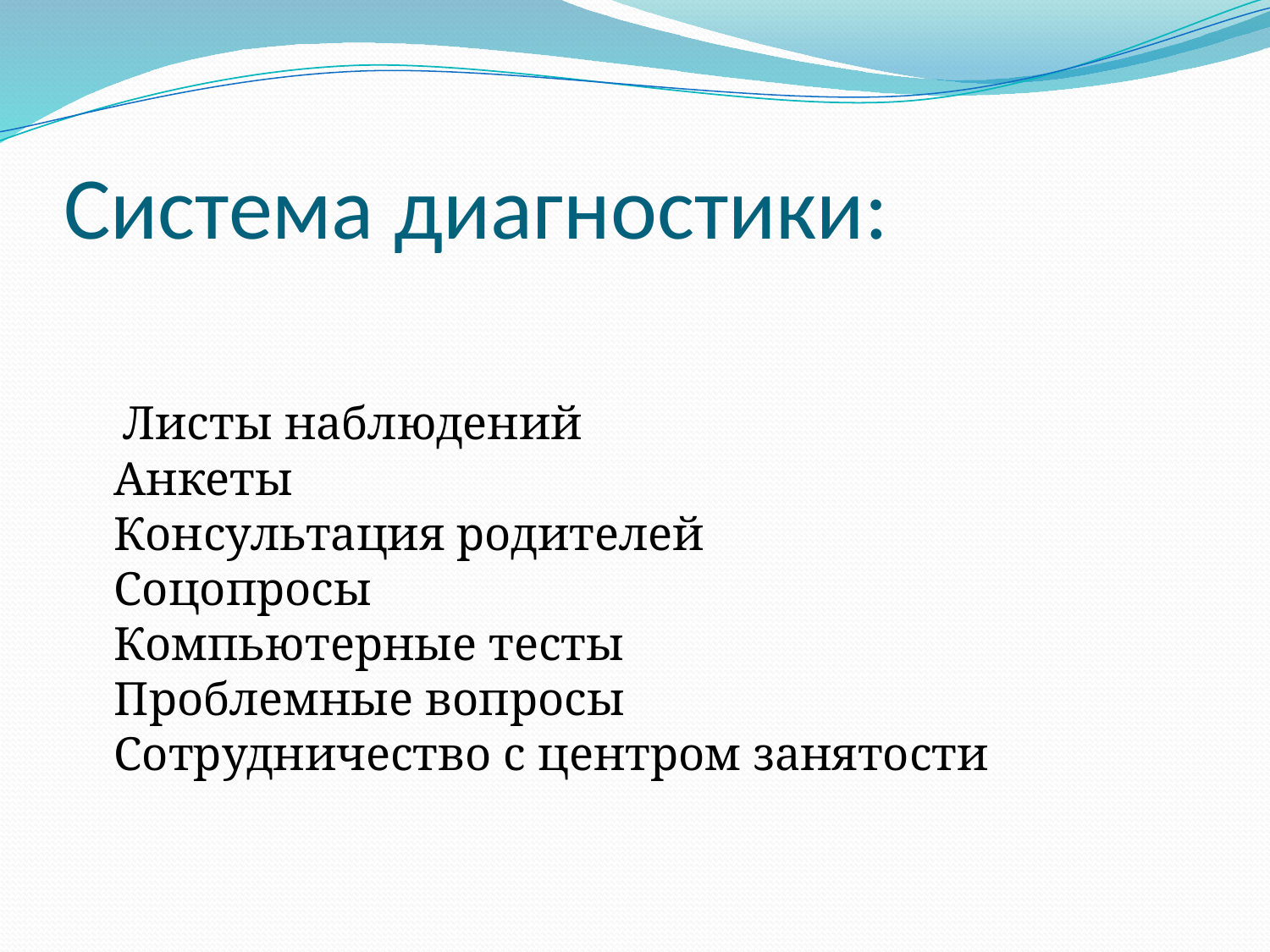

# Система диагностики:

    Листы наблюдений
Анкеты
Консультация родителей
Соцопросы
Компьютерные тесты
Проблемные вопросы
Сотрудничество с центром занятости